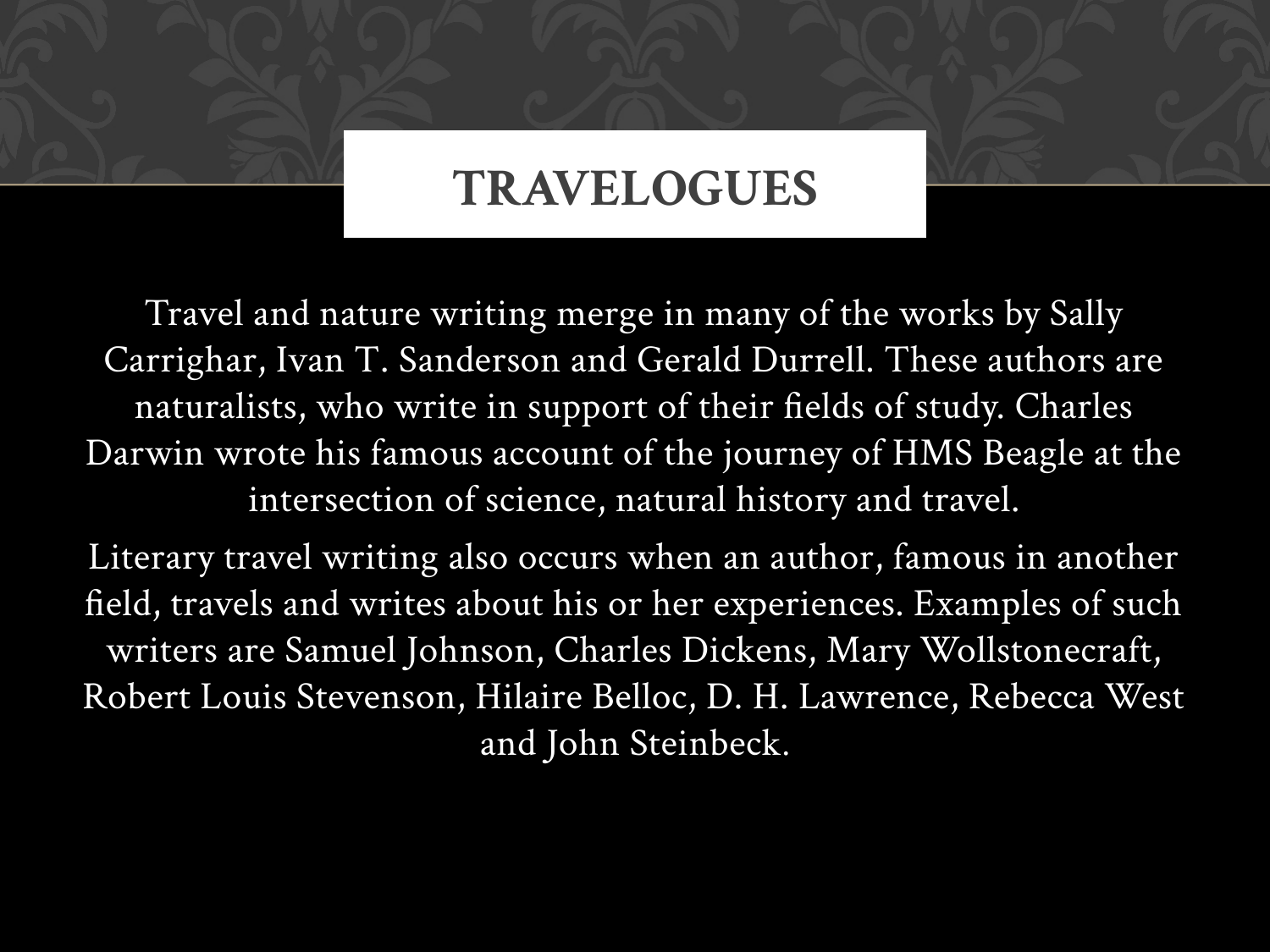

# Travelogues
Travel and nature writing merge in many of the works by Sally Carrighar, Ivan T. Sanderson and Gerald Durrell. These authors are naturalists, who write in support of their fields of study. Charles Darwin wrote his famous account of the journey of HMS Beagle at the intersection of science, natural history and travel.
Literary travel writing also occurs when an author, famous in another field, travels and writes about his or her experiences. Examples of such writers are Samuel Johnson, Charles Dickens, Mary Wollstonecraft, Robert Louis Stevenson, Hilaire Belloc, D. H. Lawrence, Rebecca West and John Steinbeck.